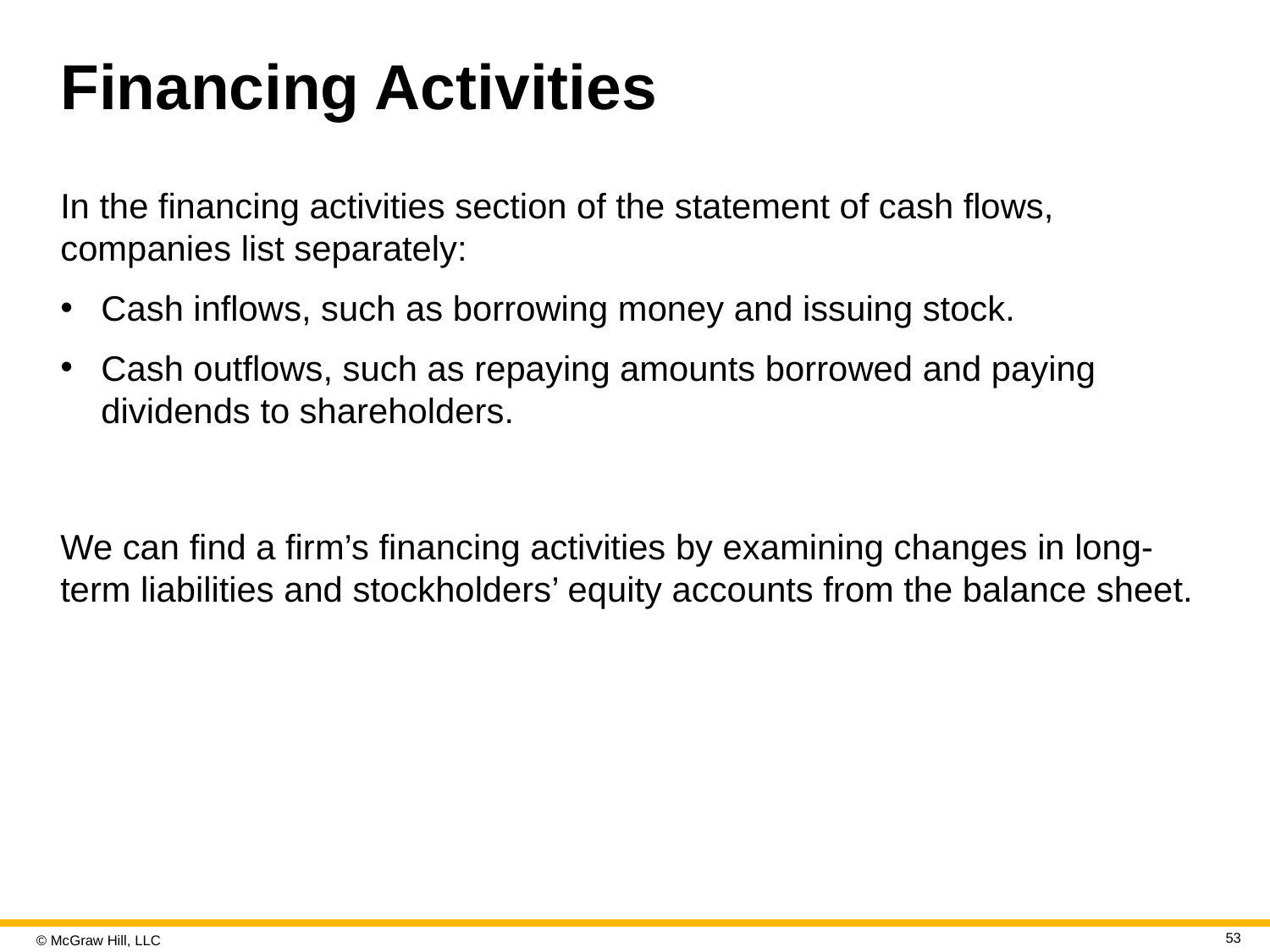

# Financing Activities
In the financing activities section of the statement of cash flows, companies list separately:
Cash inflows, such as borrowing money and issuing stock.
Cash outflows, such as repaying amounts borrowed and paying dividends to shareholders.
We can find a firm’s financing activities by examining changes in long-term liabilities and stockholders’ equity accounts from the balance sheet.
53